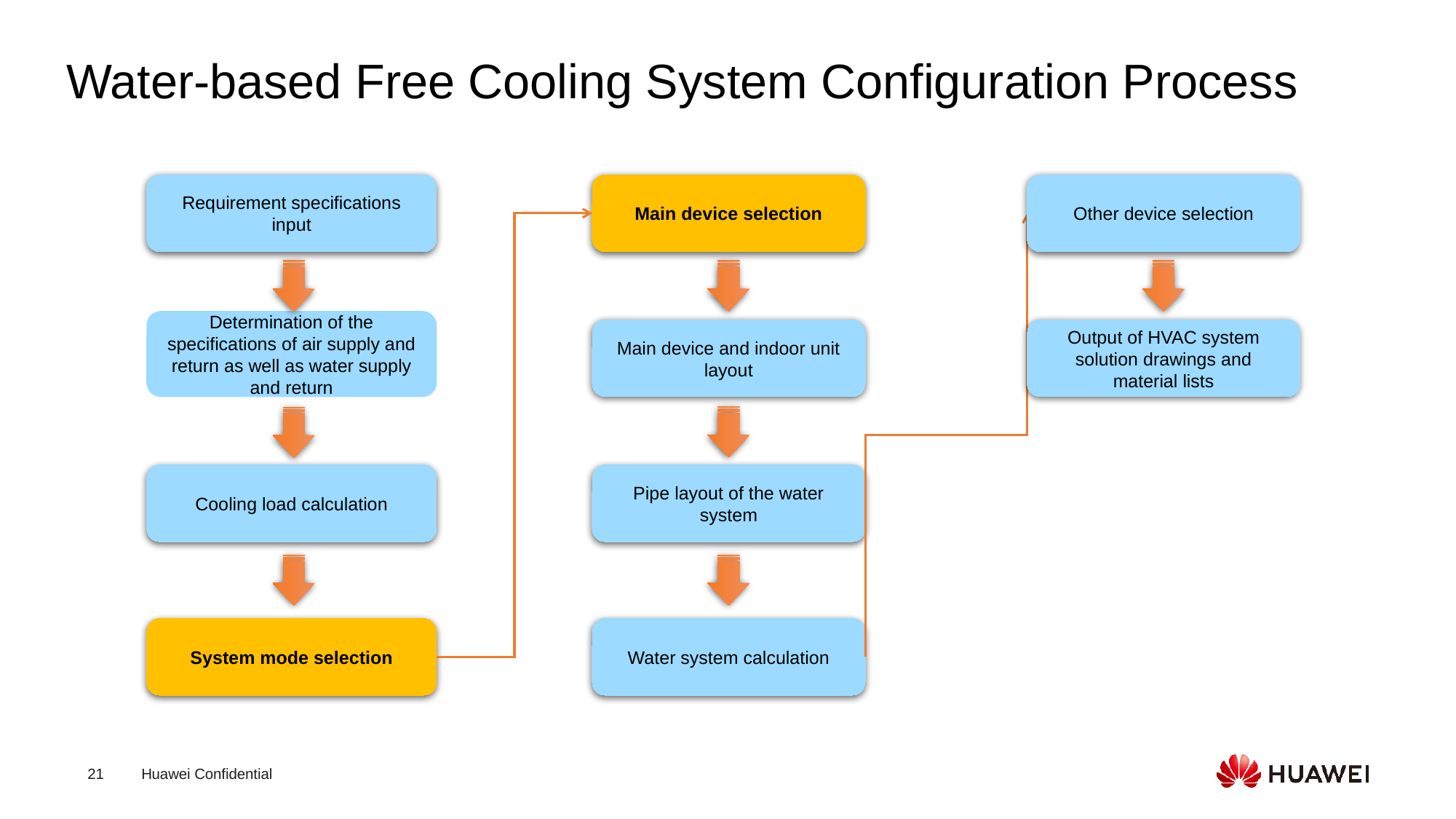

# Water-based Free Cooling System Configuration Process
Requirement specifications input
Main device selection
Other device selection

Determination of the specifications of air supply and return as well as water supply and return
Main device and indoor unit layout
Output of HVAC system solution drawings and material lists

Cooling load calculation
Pipe layout of the water system

System mode selection
Water system calculation